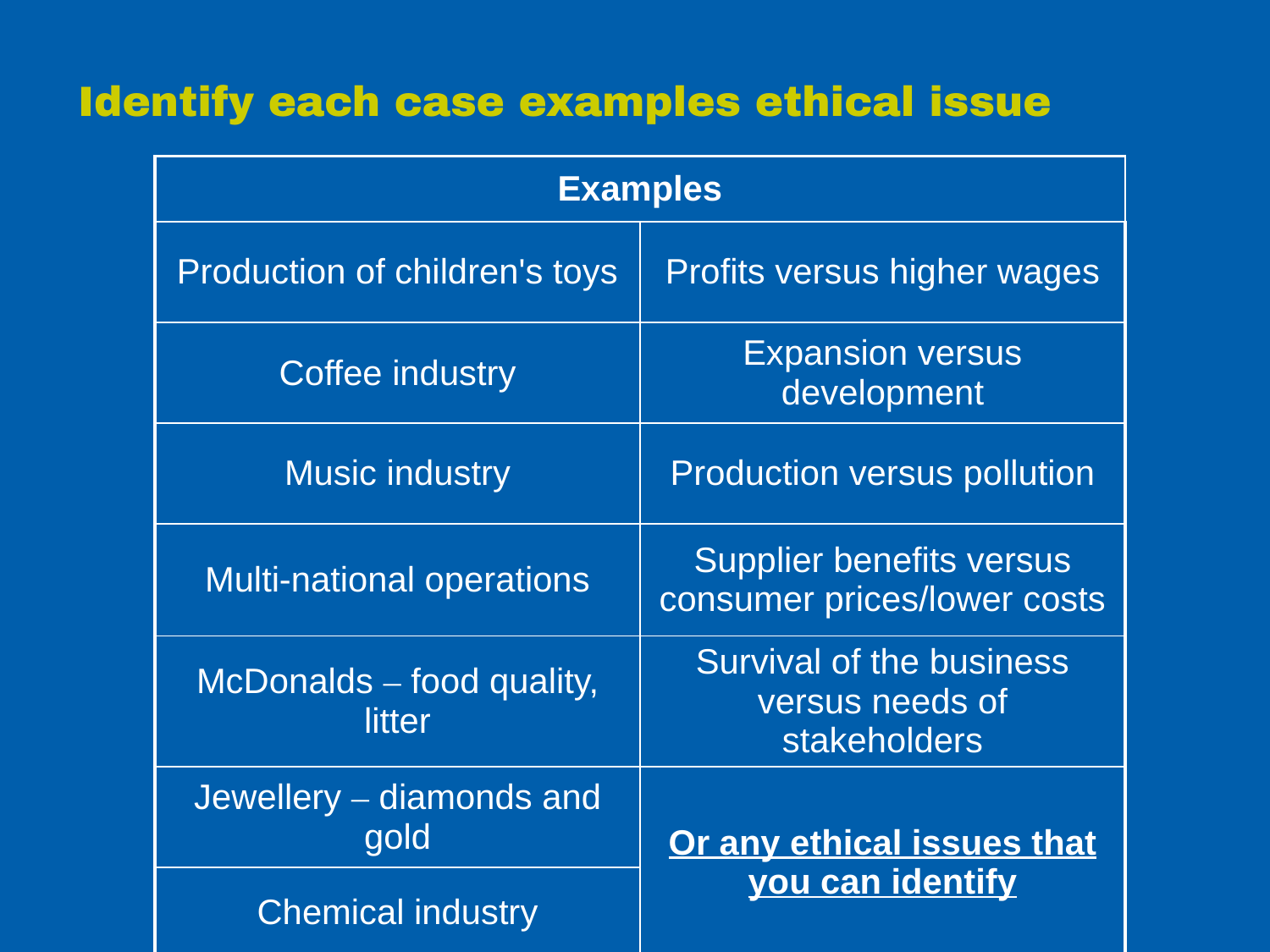

Identify each case examples ethical issue
| Examples |  |
| --- | --- |
| Production of children's toys | Profits versus higher wages |
| Coffee industry | Expansion versus development |
| Music industry | Production versus pollution |
| Multi-national operations | Supplier benefits versus consumer prices/lower costs |
| McDonalds – food quality, litter | Survival of the business versus needs of stakeholders |
| Jewellery – diamonds and gold | Or any ethical issues that you can identify |
| Chemical industry |  |